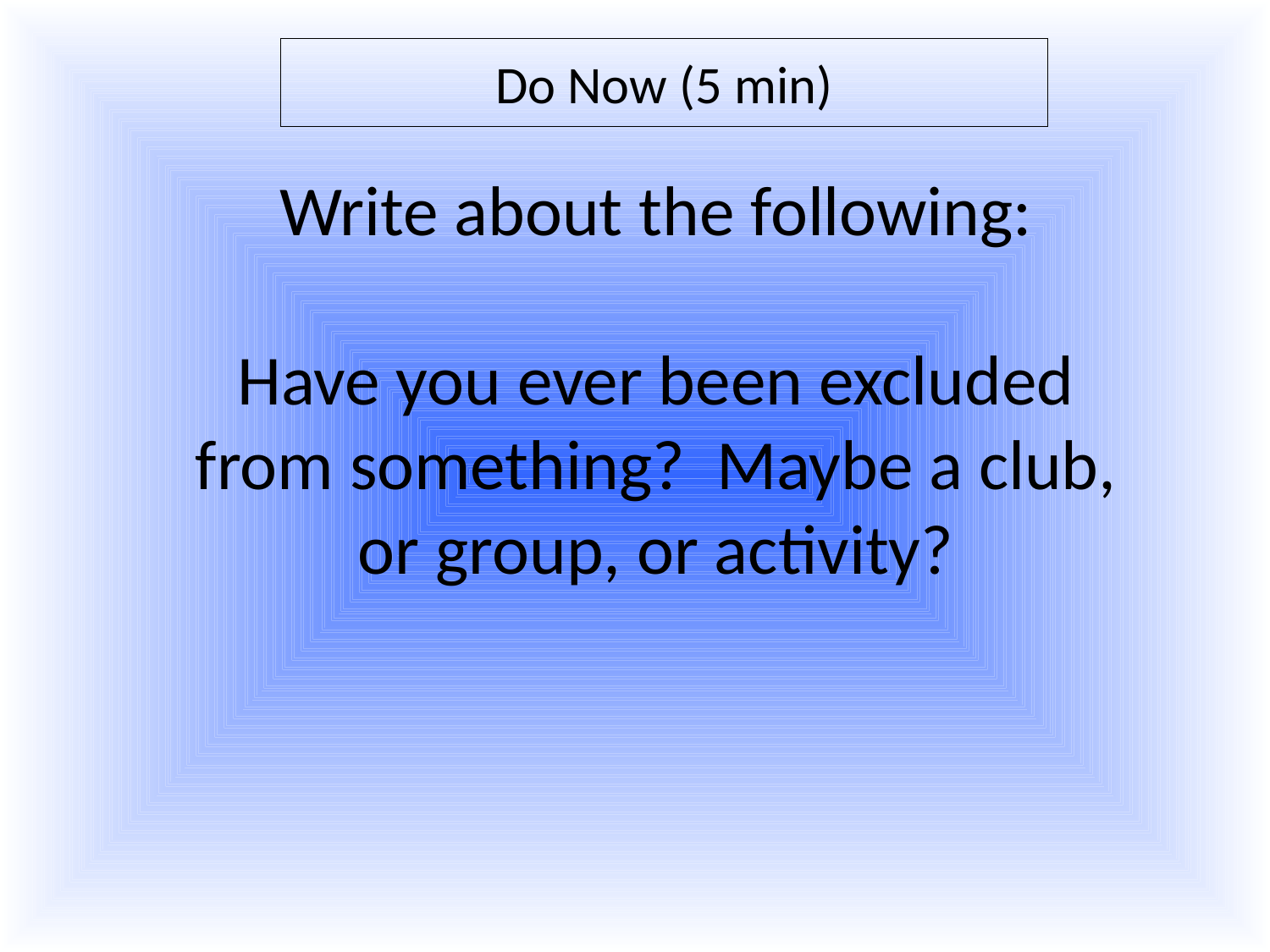

Do Now (5 min)
Write about the following:

Have you ever been excluded from something?  Maybe a club, or group, or activity?